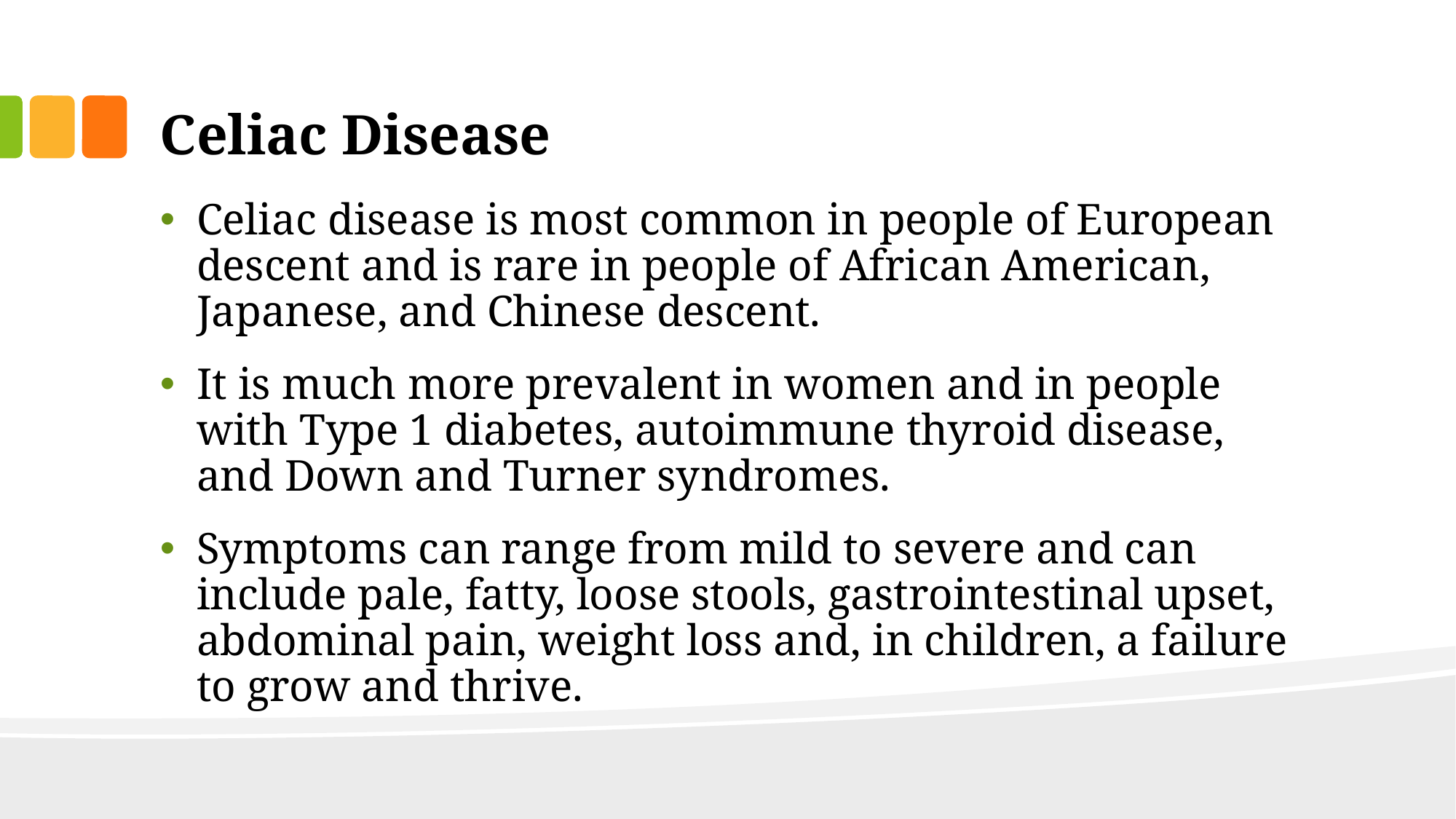

# Celiac Disease
Celiac disease is most common in people of European descent and is rare in people of African American, Japanese, and Chinese descent.
It is much more prevalent in women and in people with Type 1 diabetes, autoimmune thyroid disease, and Down and Turner syndromes.
Symptoms can range from mild to severe and can include pale, fatty, loose stools, gastrointestinal upset, abdominal pain, weight loss and, in children, a failure to grow and thrive.